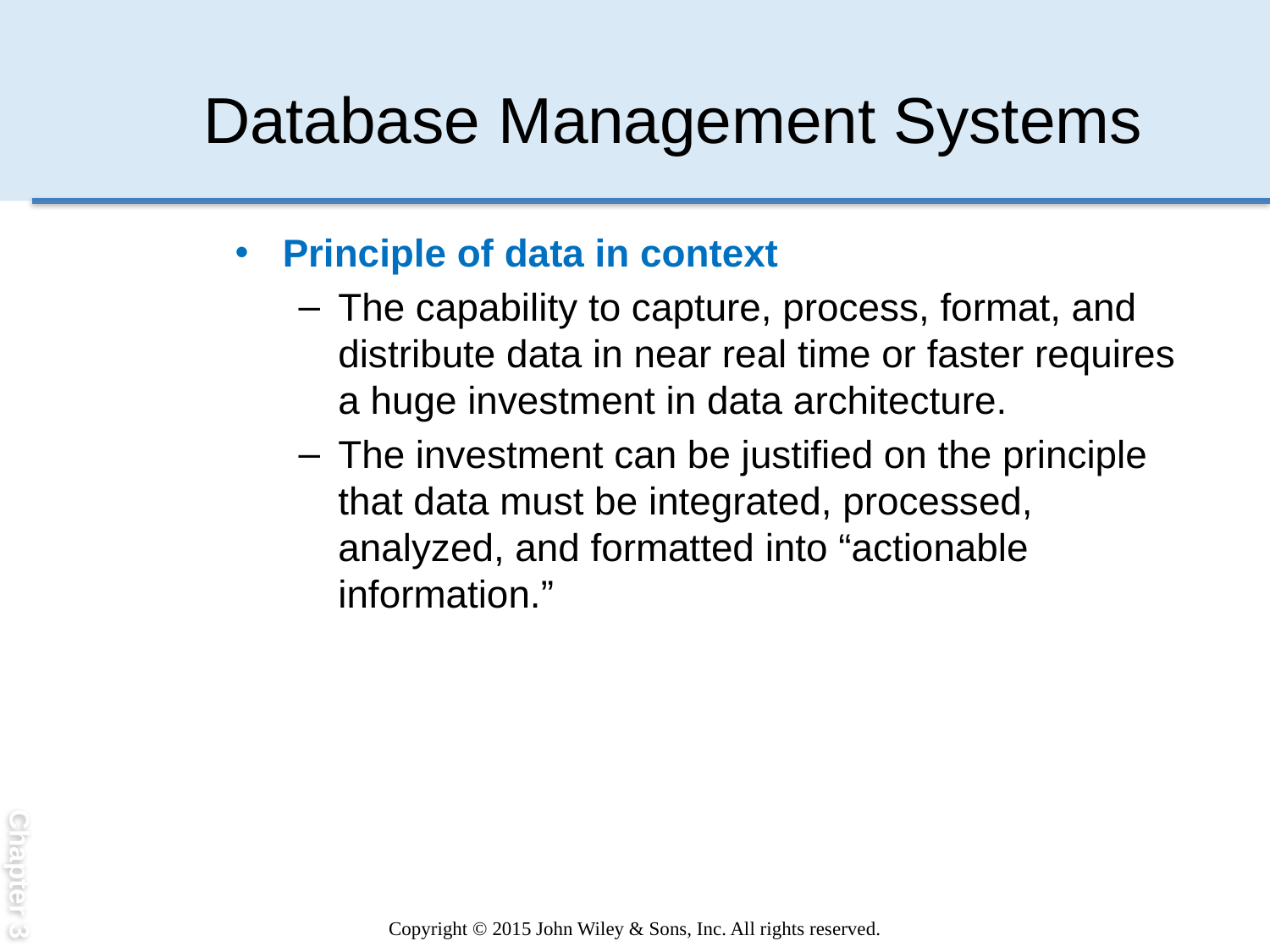

Chapter 3
# Database Management Systems
Principle of data in context
The capability to capture, process, format, and distribute data in near real time or faster requires a huge investment in data architecture.
The investment can be justified on the principle that data must be integrated, processed, analyzed, and formatted into “actionable information.”